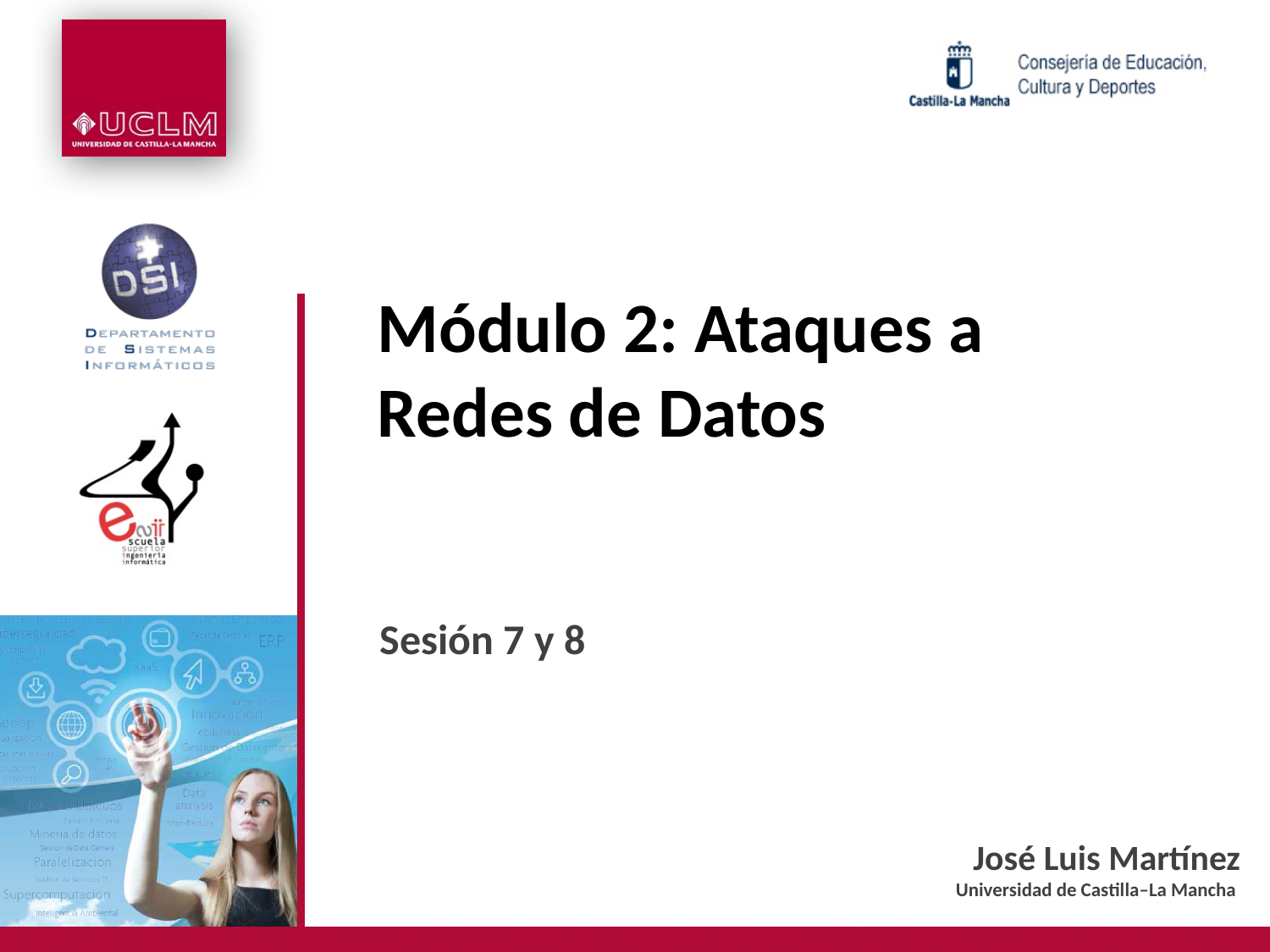

# Módulo 2: Ataques a Redes de Datos
Sesión 7 y 8